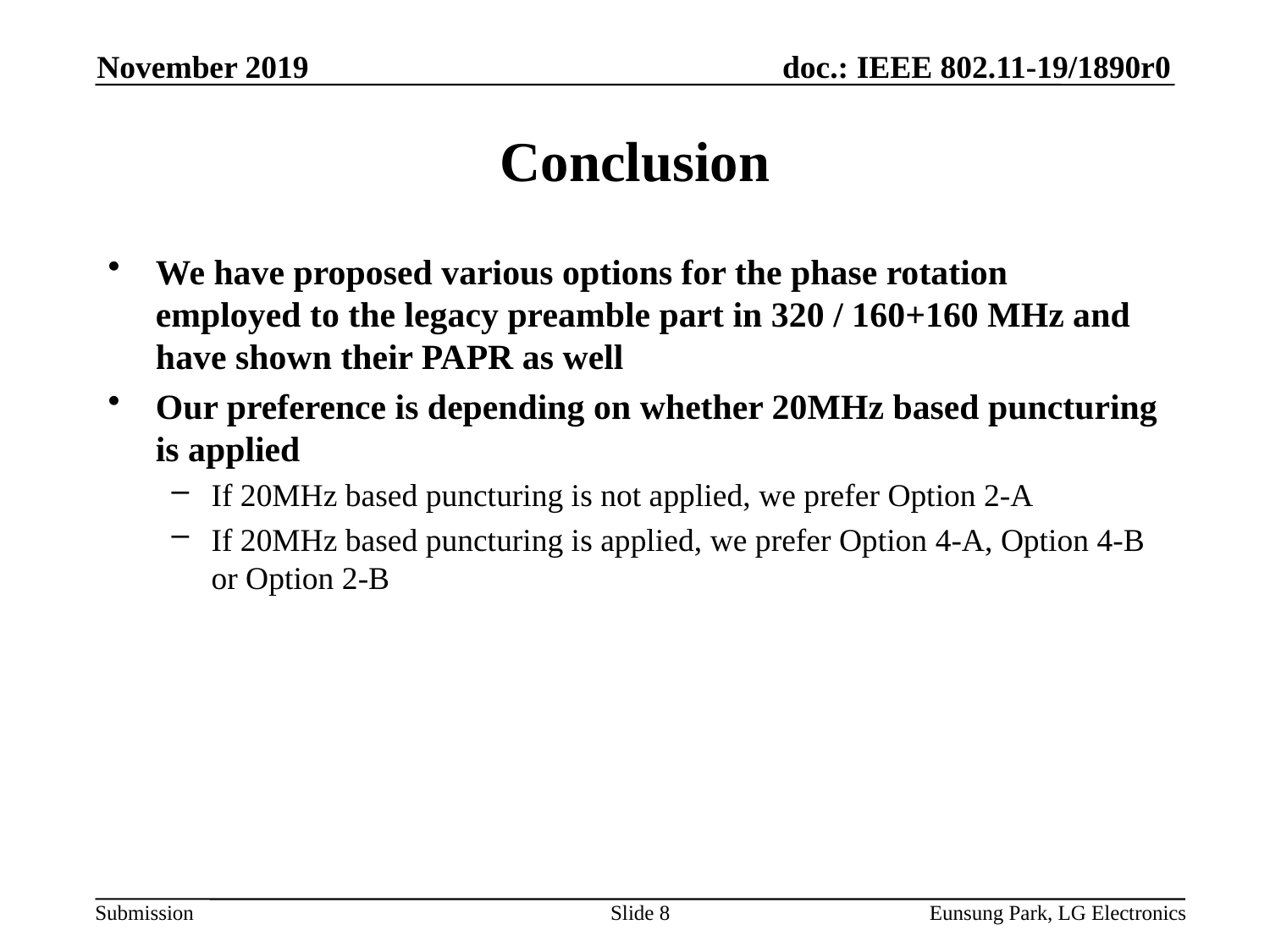

November 2019
# Conclusion
We have proposed various options for the phase rotation employed to the legacy preamble part in 320 / 160+160 MHz and have shown their PAPR as well
Our preference is depending on whether 20MHz based puncturing is applied
If 20MHz based puncturing is not applied, we prefer Option 2-A
If 20MHz based puncturing is applied, we prefer Option 4-A, Option 4-B or Option 2-B
Slide 8
Eunsung Park, LG Electronics